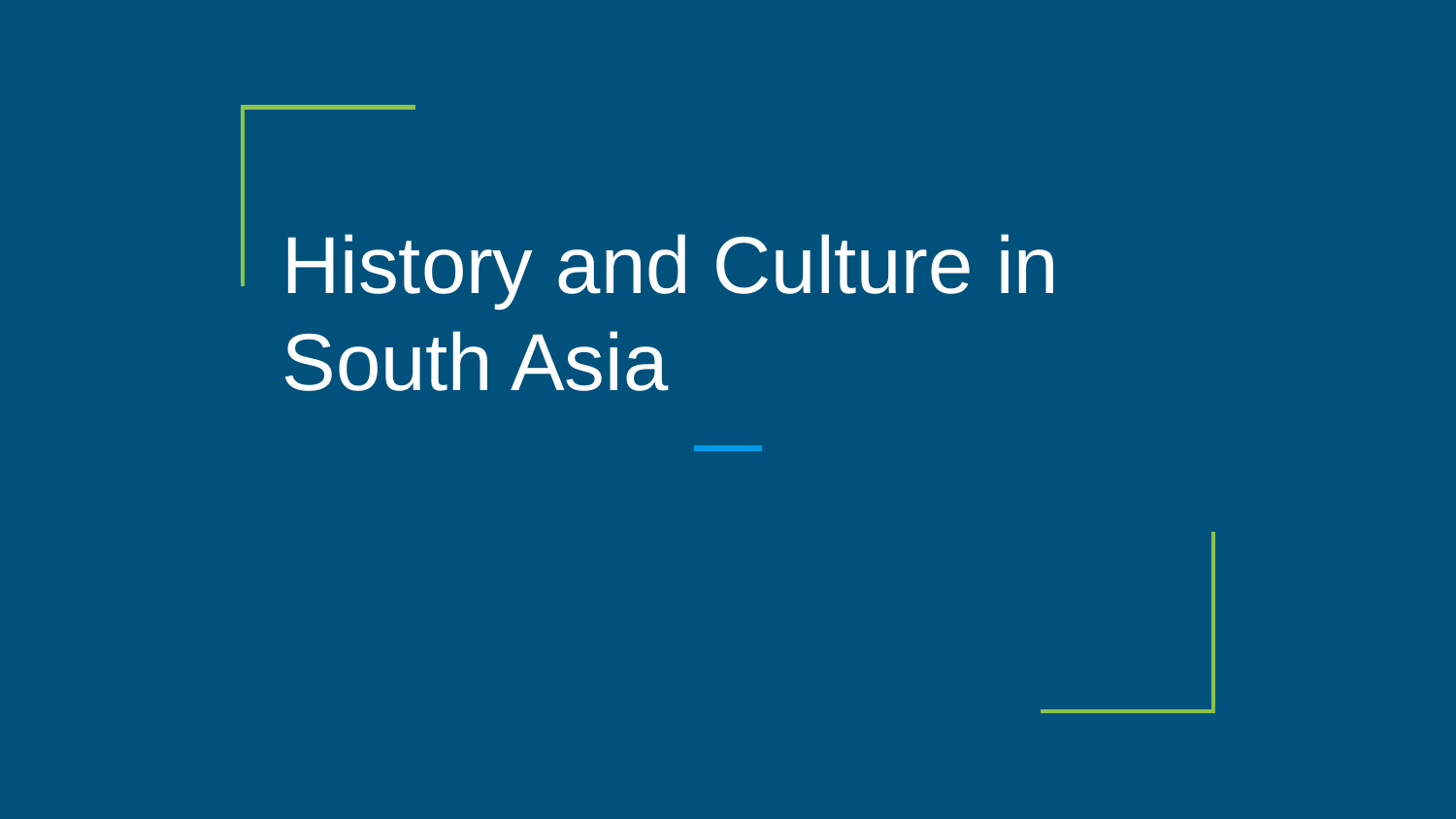

# History and Culture in South Asia